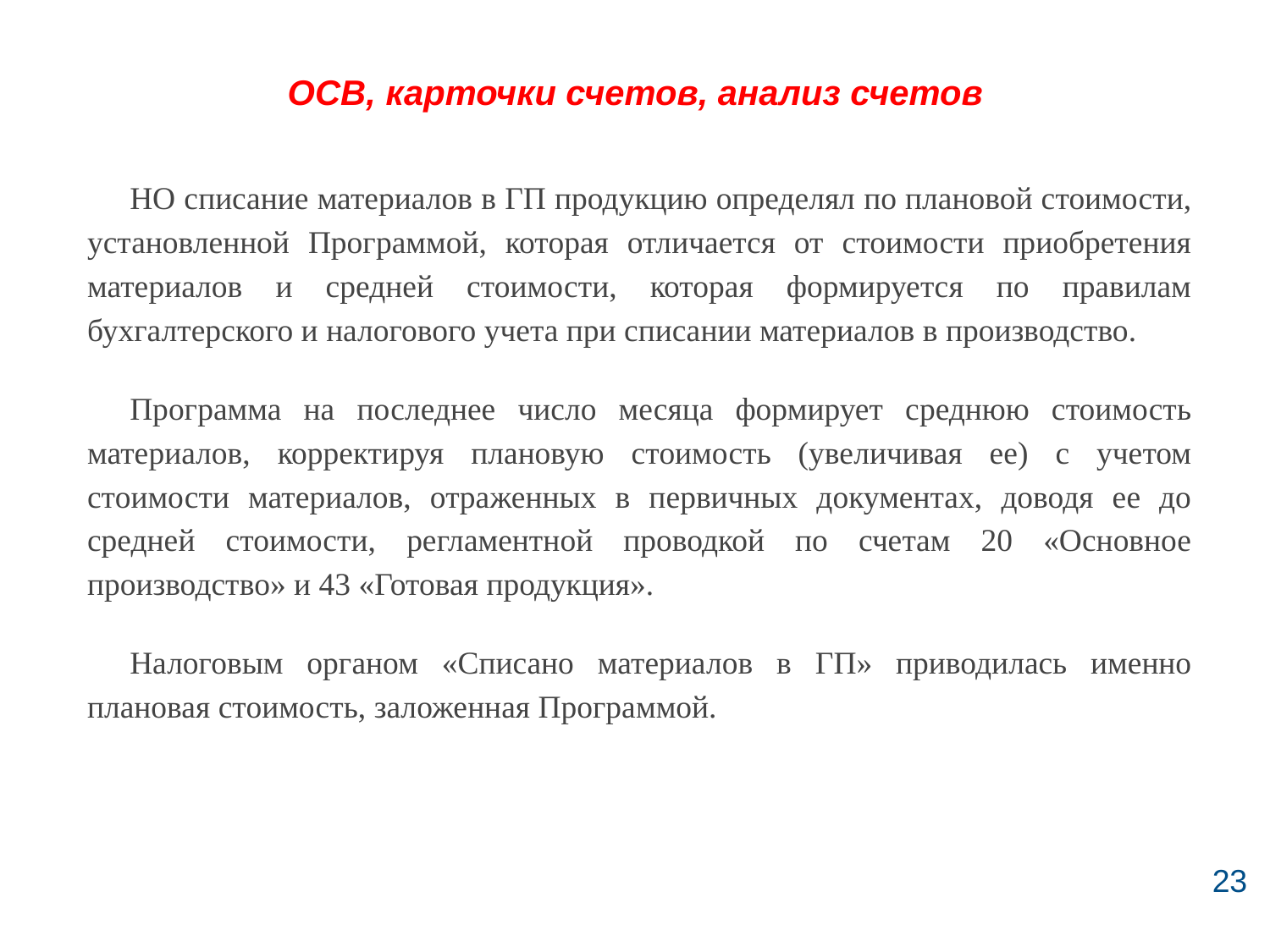

# ОСВ, карточки счетов, анализ счетов
НО списание материалов в ГП продукцию определял по плановой стоимости, установленной Программой, которая отличается от стоимости приобретения материалов и средней стоимости, которая формируется по правилам бухгалтерского и налогового учета при списании материалов в производство.
Программа на последнее число месяца формирует среднюю стоимость материалов, корректируя плановую стоимость (увеличивая ее) с учетом стоимости материалов, отраженных в первичных документах, доводя ее до средней стоимости, регламентной проводкой по счетам 20 «Основное производство» и 43 «Готовая продукция».
Налоговым органом «Списано материалов в ГП» приводилась именно плановая стоимость, заложенная Программой.